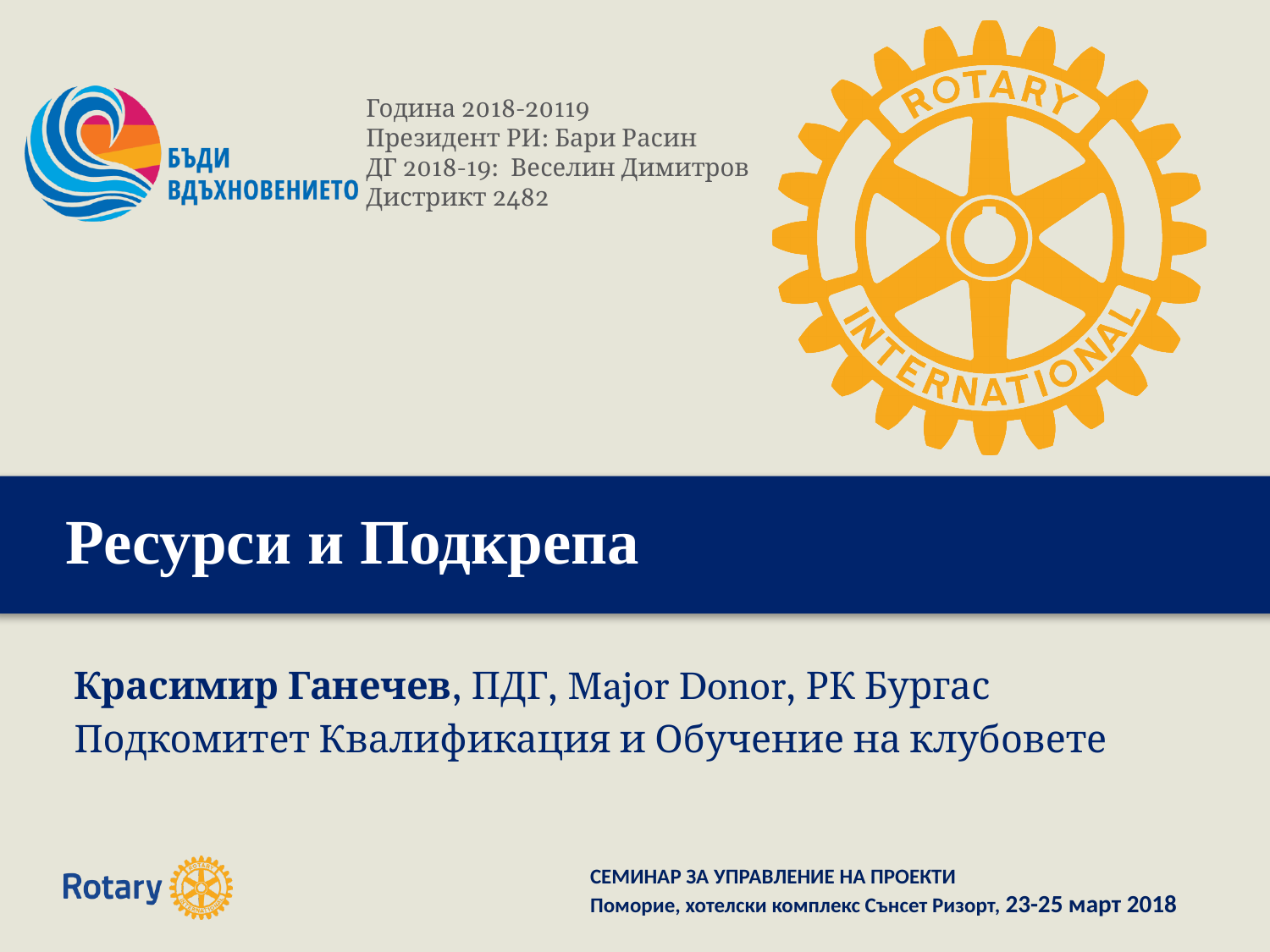

# Ресурси и Подкрепа
Красимир Ганечев, ПДГ, Major Donor, РК Бургас
Подкомитет Квалификация и Обучение на клубовете